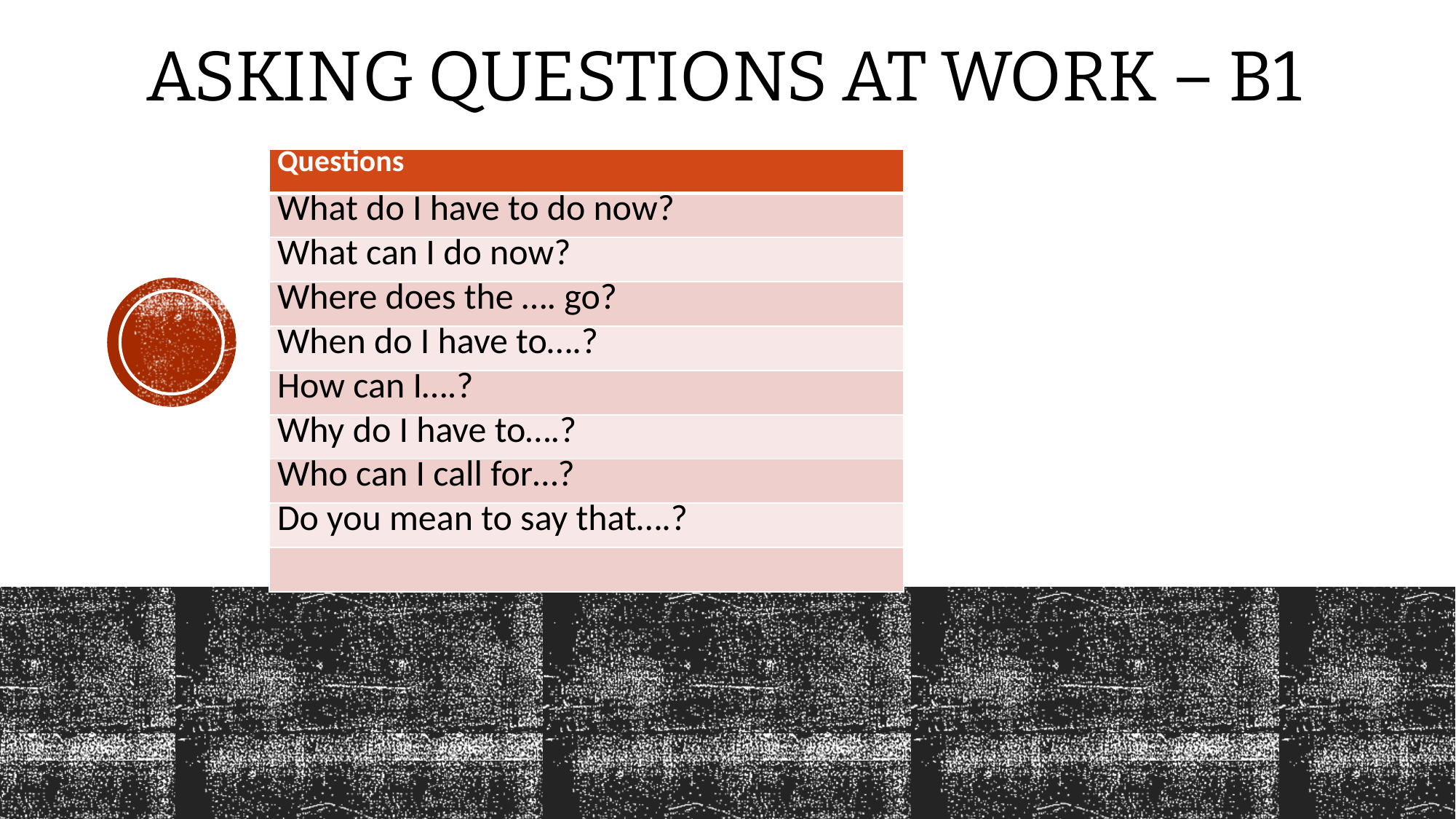

# Asking questions at work – B1

| Questions |
| --- |
| What do I have to do now? |
| What can I do now? |
| Where does the …. go? |
| When do I have to….? |
| How can I….? |
| Why do I have to….? |
| Who can I call for…? |
| Do you mean to say that….? |
|  |